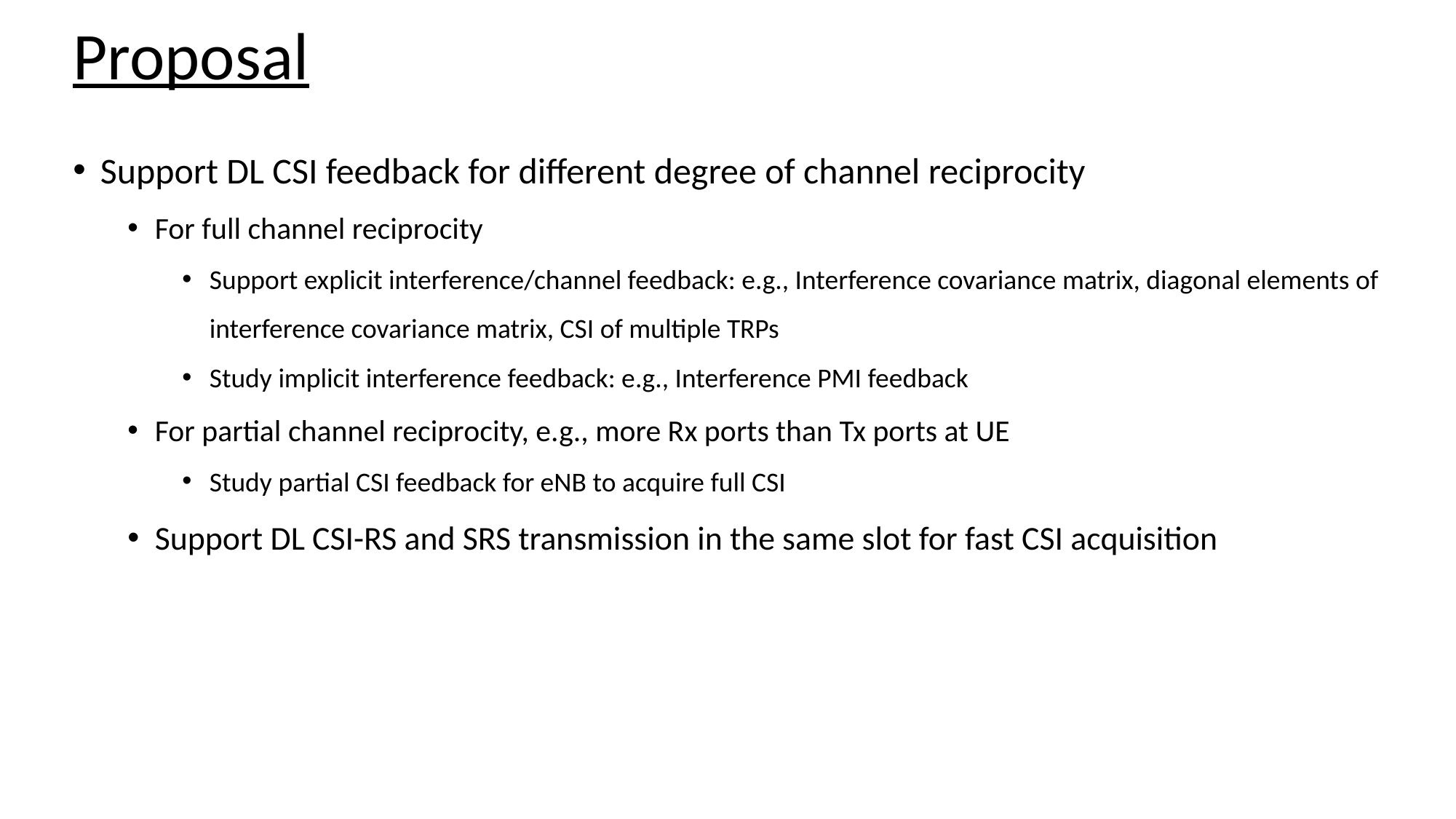

# Proposal
Support DL CSI feedback for different degree of channel reciprocity
For full channel reciprocity
Support explicit interference/channel feedback: e.g., Interference covariance matrix, diagonal elements of interference covariance matrix, CSI of multiple TRPs
Study implicit interference feedback: e.g., Interference PMI feedback
For partial channel reciprocity, e.g., more Rx ports than Tx ports at UE
Study partial CSI feedback for eNB to acquire full CSI
Support DL CSI-RS and SRS transmission in the same slot for fast CSI acquisition